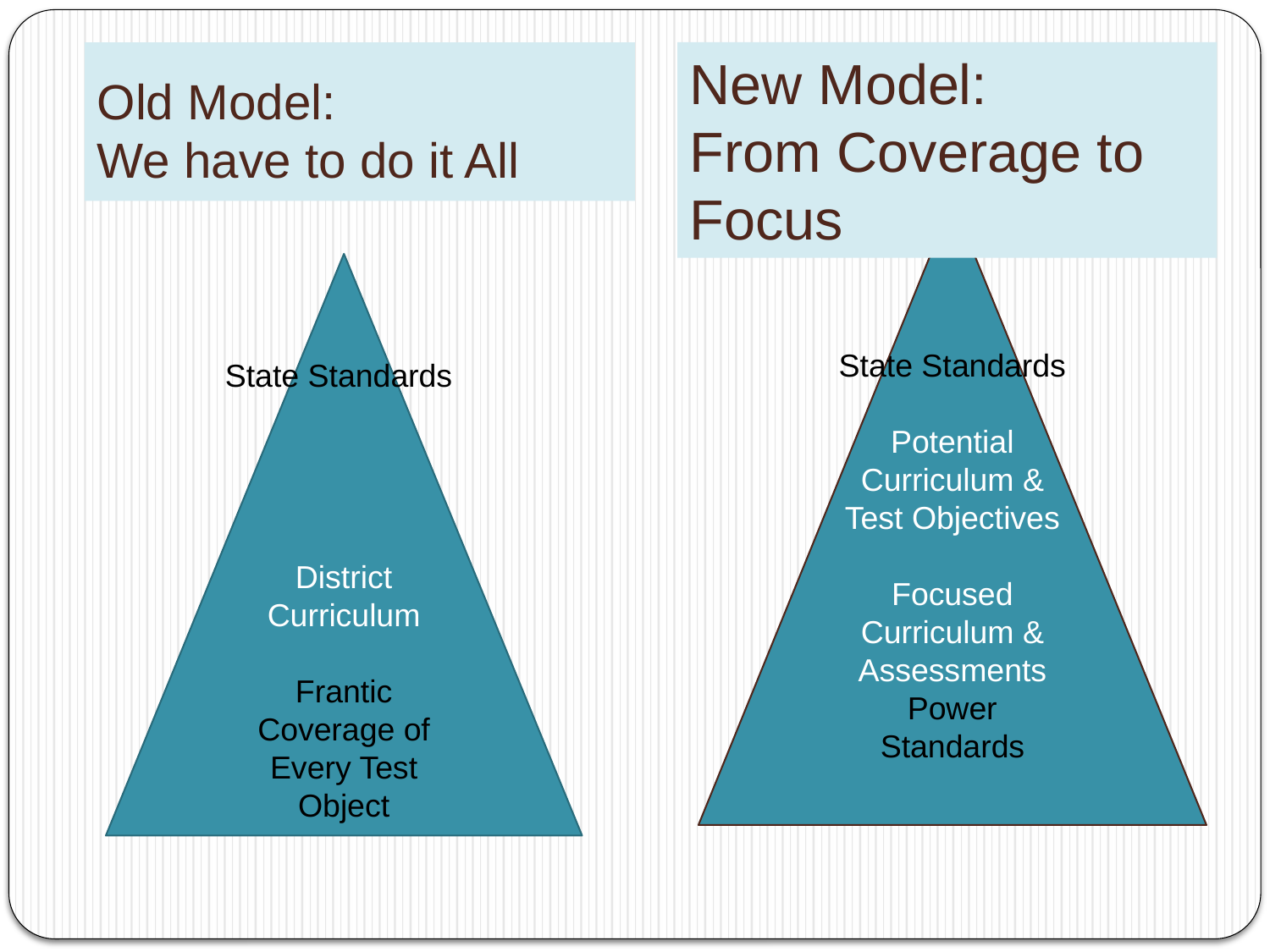

# Old Model: We have to do it All
New Model:
From Coverage to Focus

State Standards

Potential Curriculum & Test Objectives

Focused Curriculum & Assessments
Power Standards

District Curriculum

Frantic Coverage of Every Test Object
State Standards